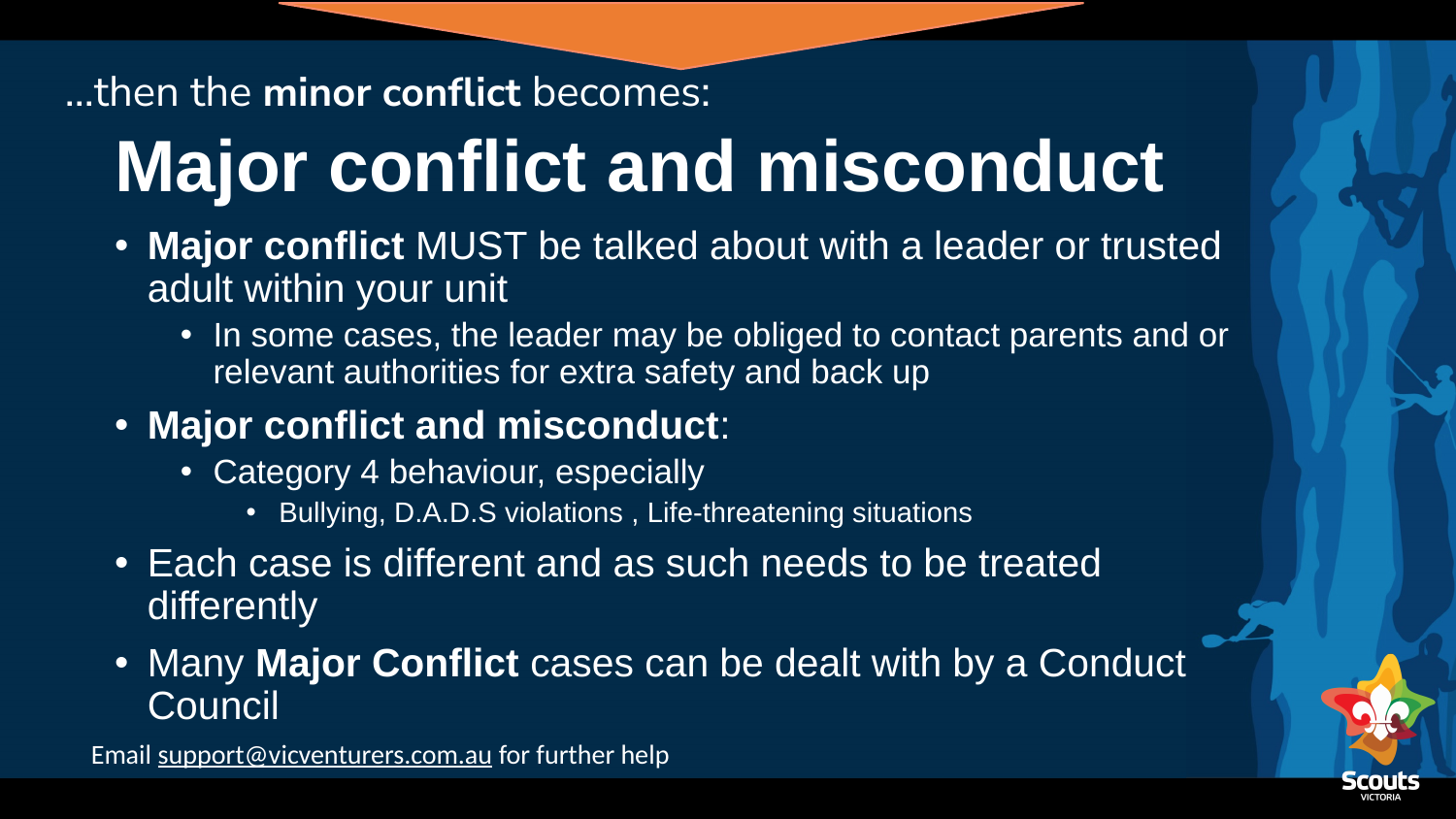

…then the minor conflict becomes:
# Major conflict and misconduct
Major conflict MUST be talked about with a leader or trusted adult within your unit
In some cases, the leader may be obliged to contact parents and or relevant authorities for extra safety and back up
Major conflict and misconduct:
Category 4 behaviour, especially
Bullying, D.A.D.S violations , Life-threatening situations
Each case is different and as such needs to be treated differently
Many Major Conflict cases can be dealt with by a Conduct Council

Email support@vicventurers.com.au for further help